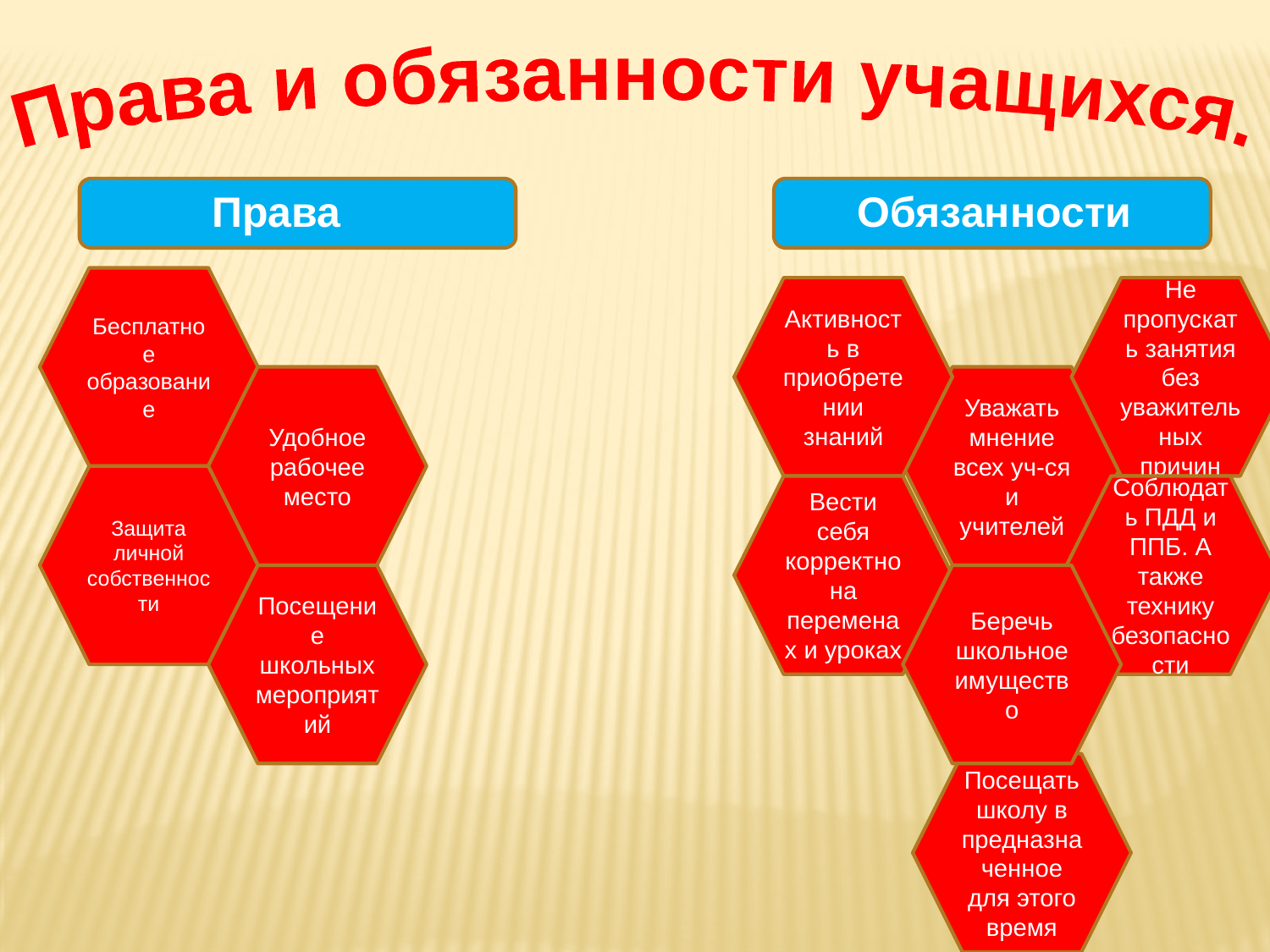

Права и обязанности учащихся.

Права

Обязанности
Бесплатное образование
Активность в приобретении знаний
Не пропускать занятия без уважительных причин
Удобное рабочее место
Уважать мнение всех уч-ся и учителей
Защита личной собственности
Вести себя корректно на переменах и уроках
Соблюдать ПДД и ППБ. А также технику безопасности
Посещение школьных мероприятий
Беречь школьное имущество
Посещать школу в предназначенное для этого время